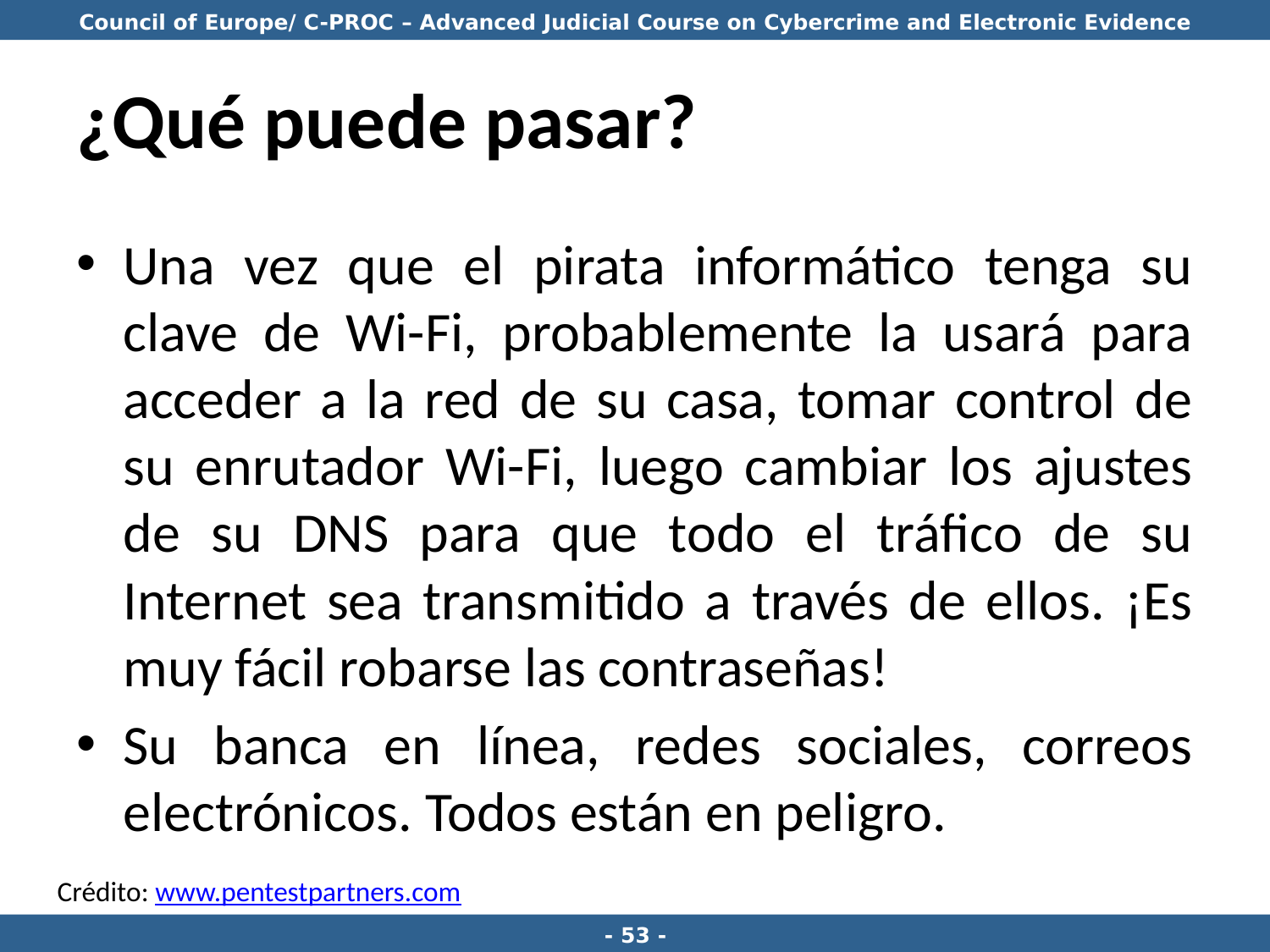

# ¿Qué puede pasar?
Una vez que el pirata informático tenga su clave de Wi-Fi, probablemente la usará para acceder a la red de su casa, tomar control de su enrutador Wi-Fi, luego cambiar los ajustes de su DNS para que todo el tráfico de su Internet sea transmitido a través de ellos. ¡Es muy fácil robarse las contraseñas!
Su banca en línea, redes sociales, correos electrónicos. Todos están en peligro.
Crédito: www.pentestpartners.com